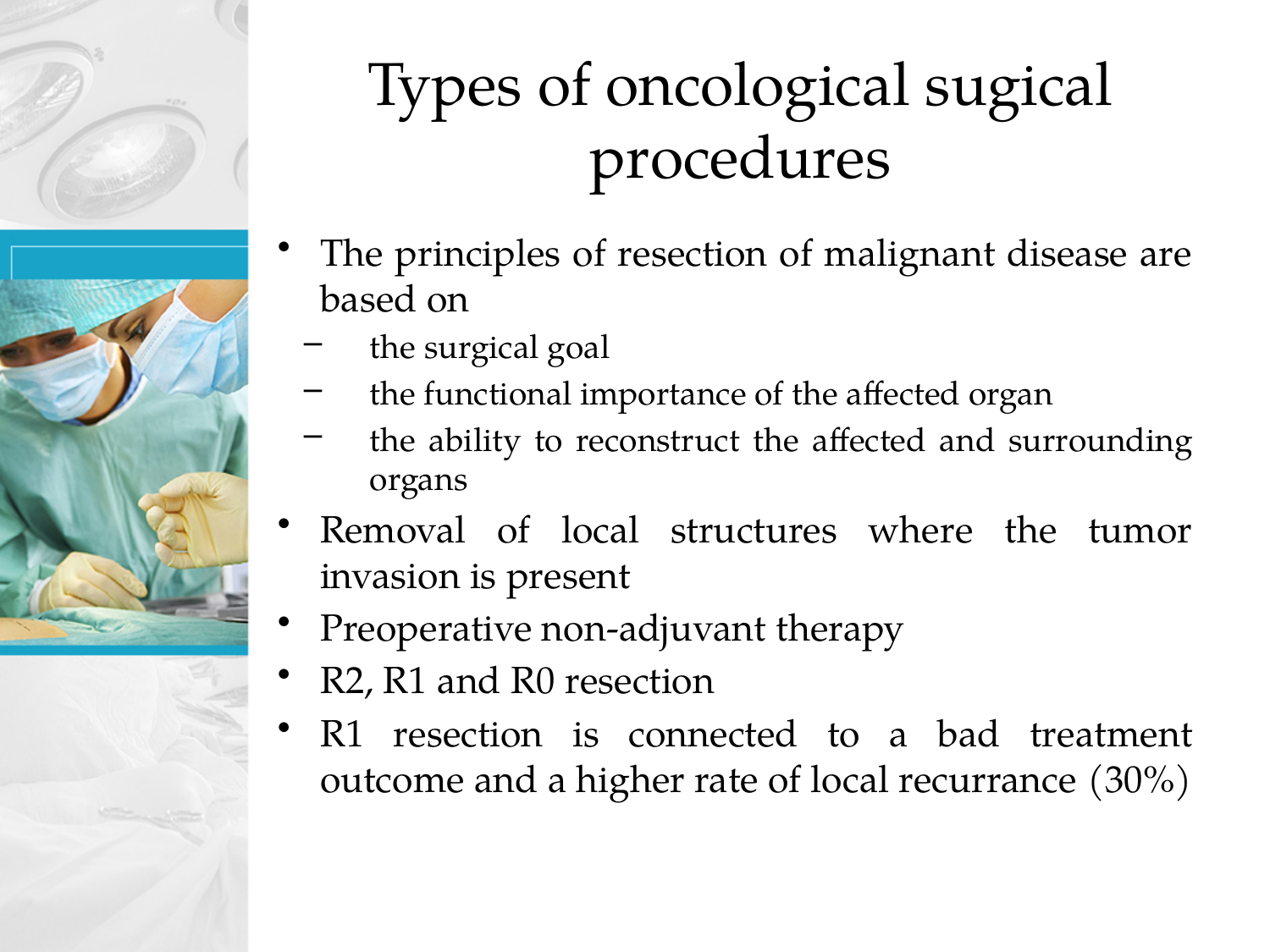

# Types of oncological sugical procedures
The principles of resection of malignant disease are based on
the surgical goal
the functional importance of the affected organ
the ability to reconstruct the affected and surrounding organs
Removal of local structures where the tumor invasion is present
Preoperative non-adjuvant therapy
R2, R1 and R0 resection
R1 resection is connected to a bad treatment outcome and a higher rate of local recurrance (30%)